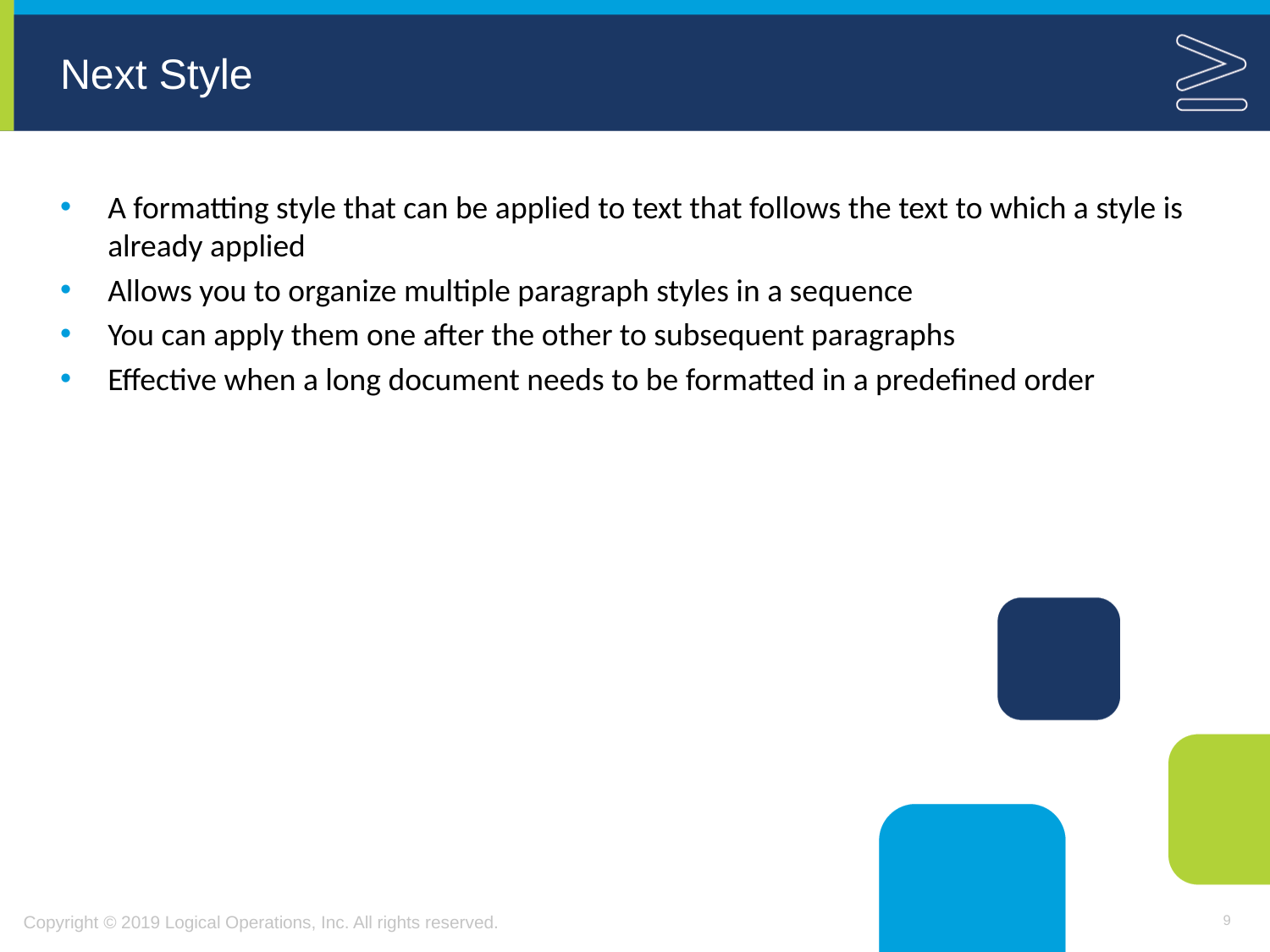

# Next Style
A formatting style that can be applied to text that follows the text to which a style is already applied
Allows you to organize multiple paragraph styles in a sequence
You can apply them one after the other to subsequent paragraphs
Effective when a long document needs to be formatted in a predefined order

9